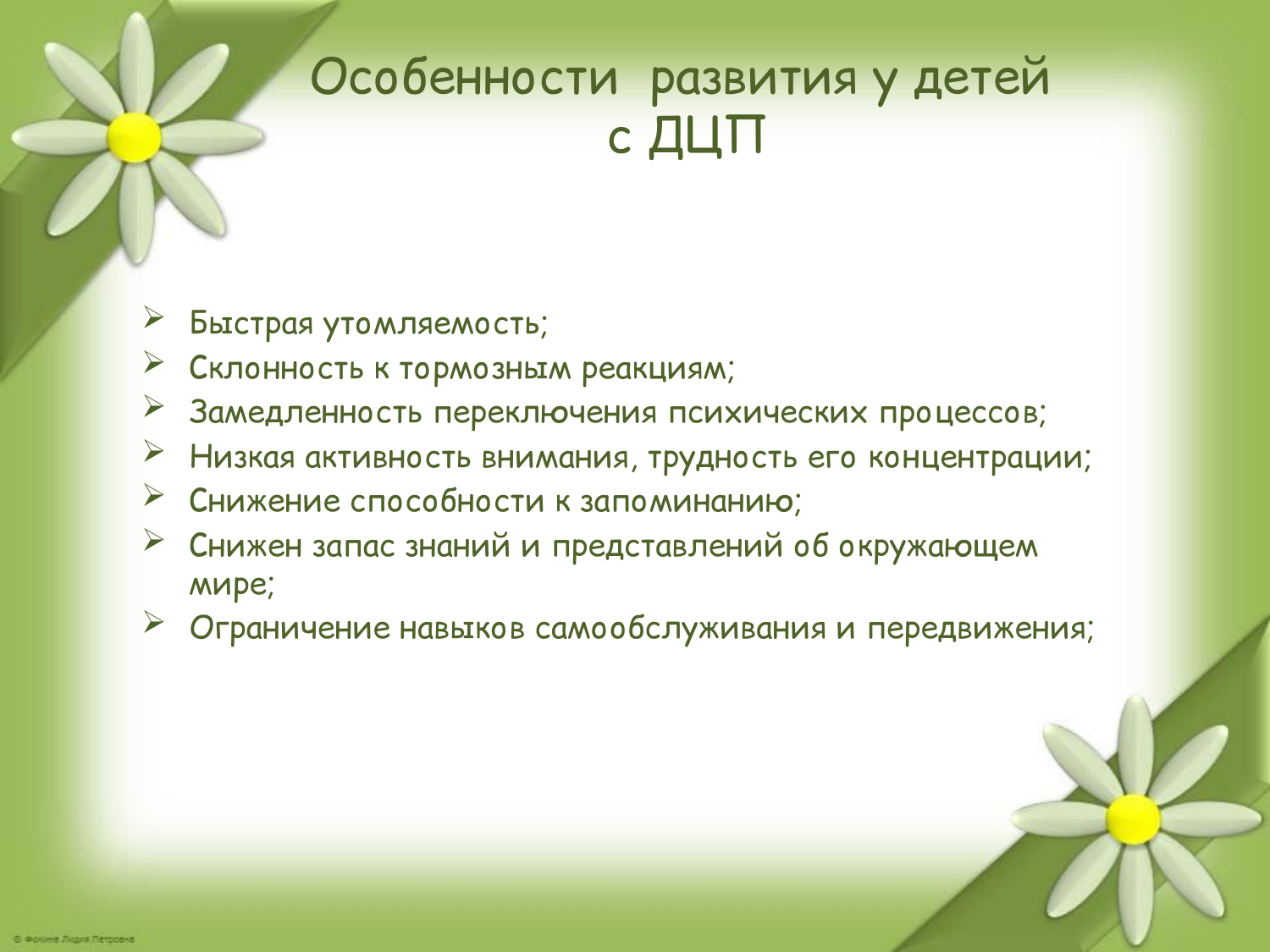

# Особенности  развития у детей с ДЦП
Быстрая утомляемость;
Склонность к тормозным реакциям;
Замедленность переключения психических процессов;
Низкая активность внимания, трудность его концентрации;
Снижение способности к запоминанию;
Снижен запас знаний и представлений об окружающем мире;
Ограничение навыков самообслуживания и передвижения;